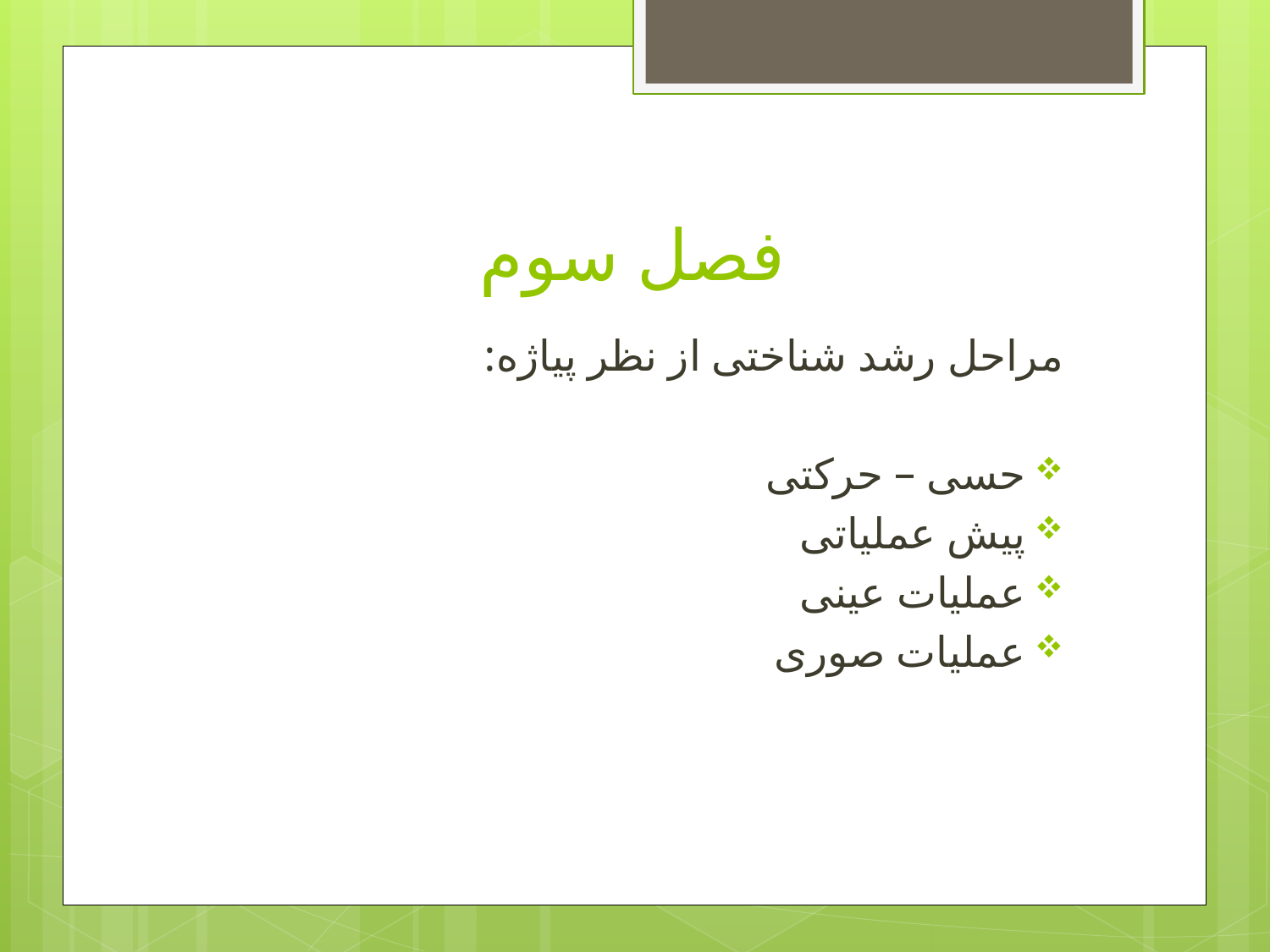

# فصل سوم
مراحل رشد شناختی از نظر پیاژه:

حسی – حرکتی
پیش عملیاتی
عملیات عینی
عملیات صوری